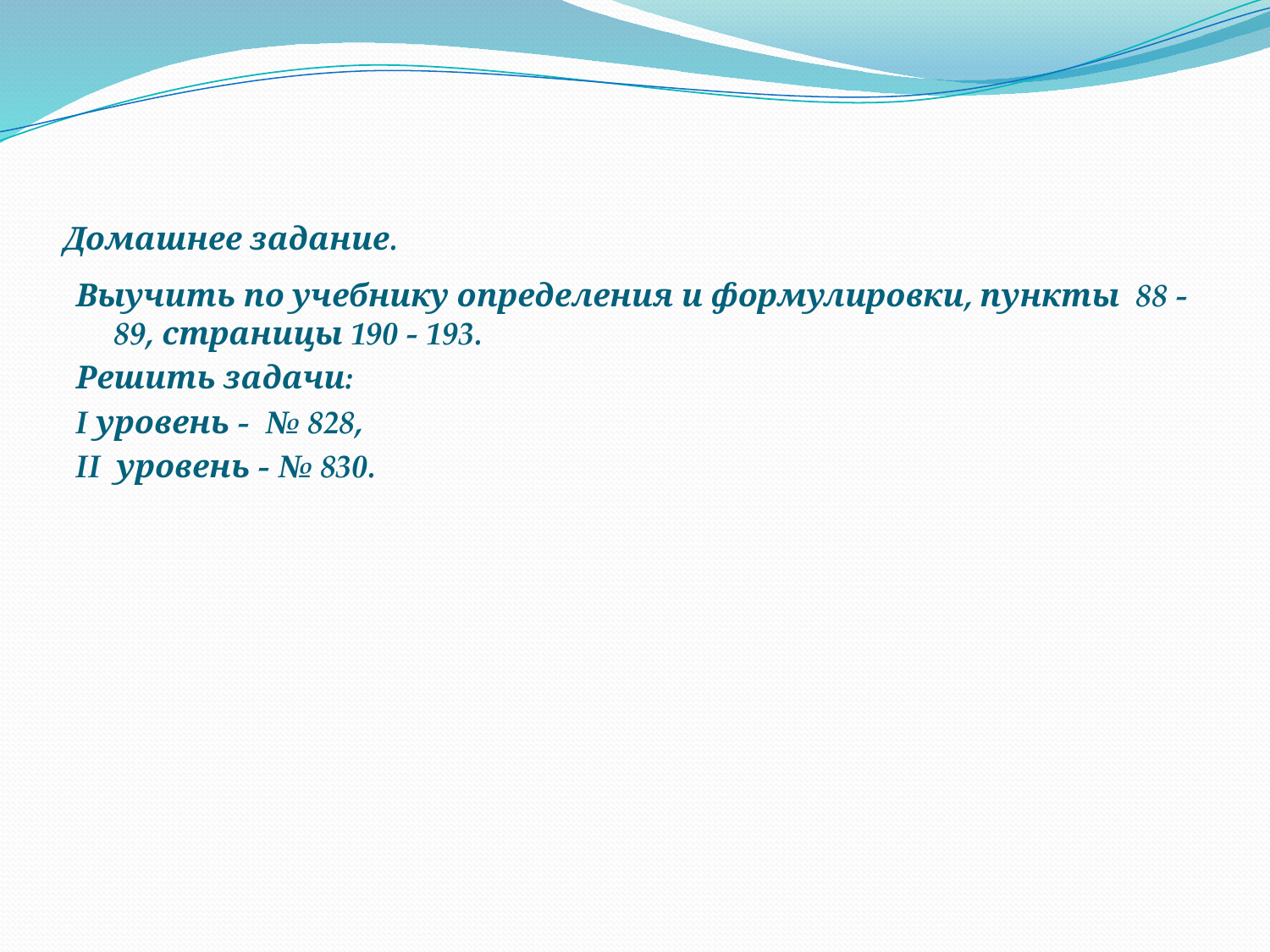

# Домашнее задание.
Выучить по учебнику определения и формулировки, пункты  88 - 89, страницы 190 - 193.
Решить задачи:
I уровень -  № 828,
II  уровень - № 830.